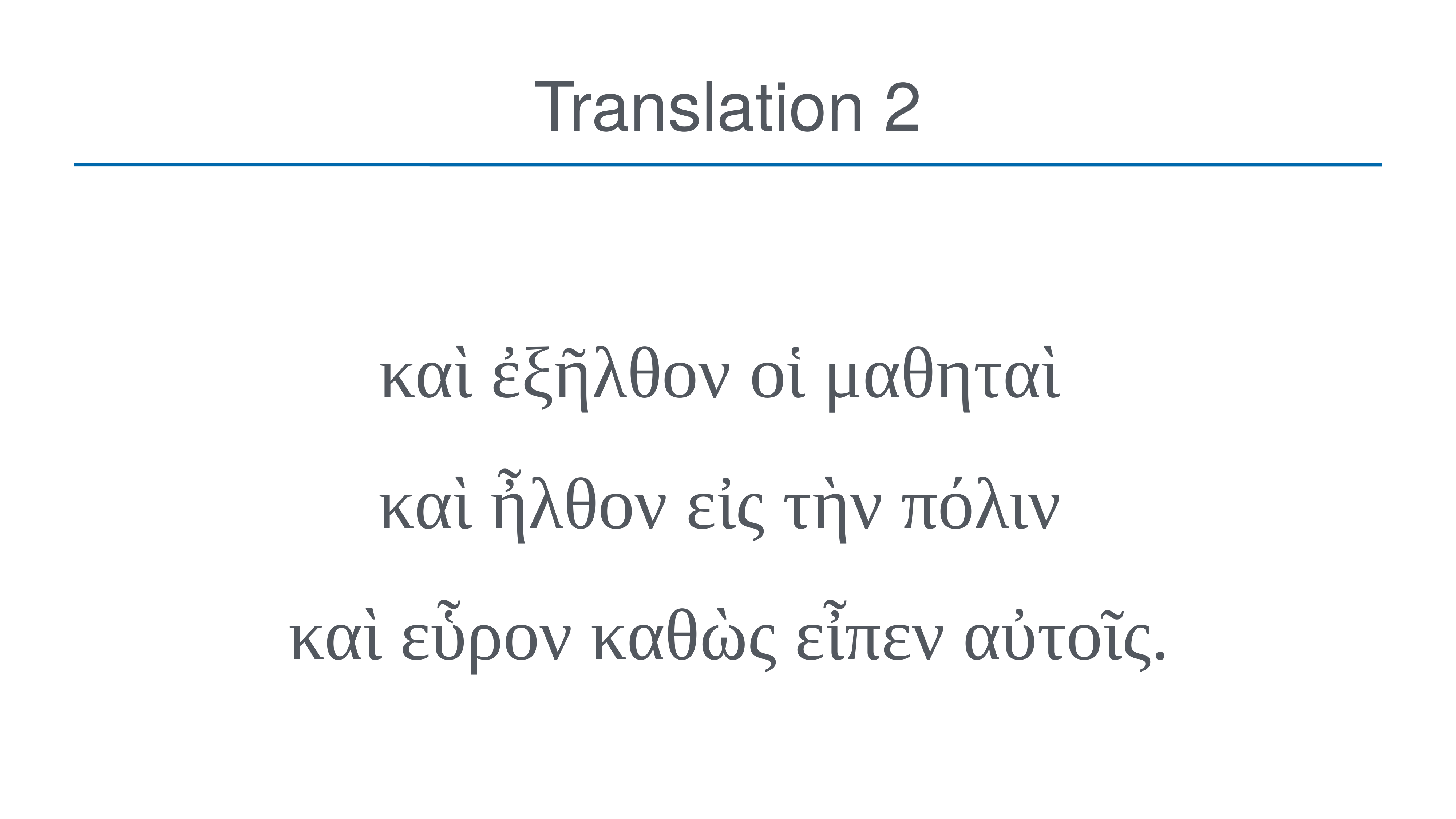

# Translation 2
καὶ ἐξῆλθον οἱ μαθηταὶ
καὶ ἦλθον εἰς τὴν πόλιν
καὶ εὗρον καθὼς εἶπεν αὐτοῖς.